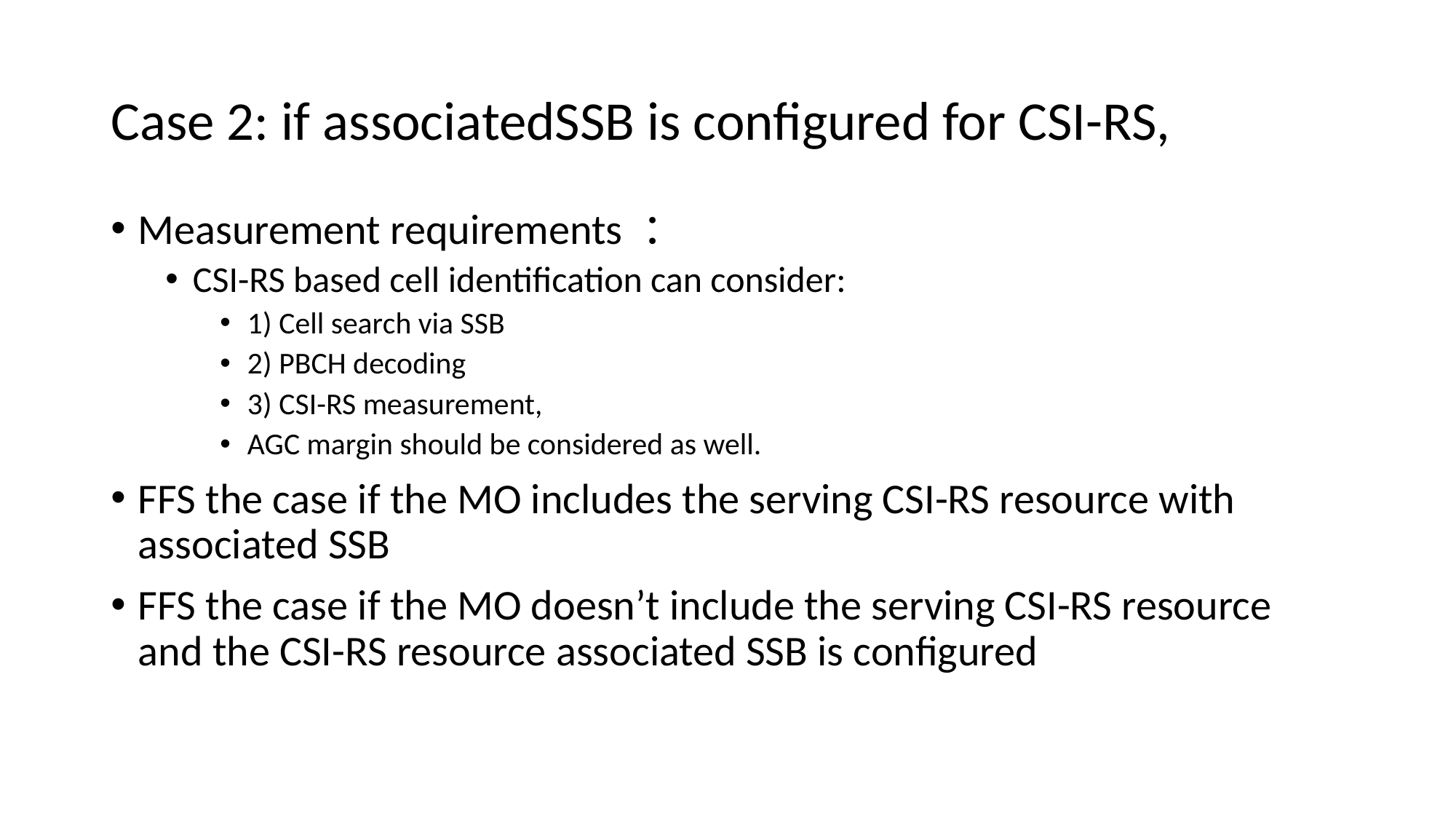

# Case 2: if associatedSSB is configured for CSI-RS,
Measurement requirements ：
CSI-RS based cell identification can consider:
1) Cell search via SSB
2) PBCH decoding
3) CSI-RS measurement,
AGC margin should be considered as well.
FFS the case if the MO includes the serving CSI-RS resource with associated SSB
FFS the case if the MO doesn’t include the serving CSI-RS resource and the CSI-RS resource associated SSB is configured